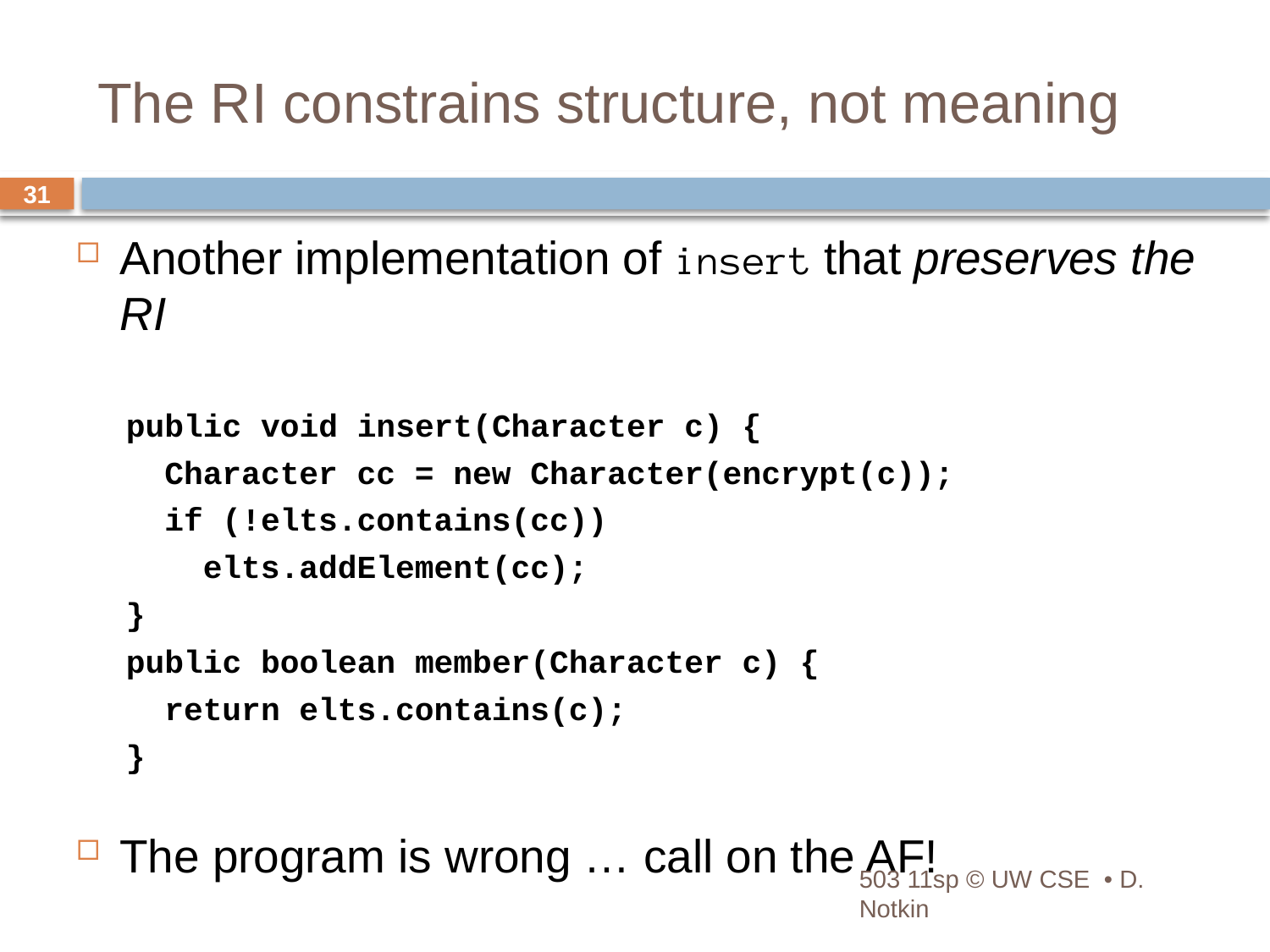

# The RI constrains structure, not meaning
31
Another implementation of insert that preserves the RI
public void insert(Character c) {
  Character cc = new Character(encrypt(c));
  if (!elts.contains(cc))
    elts.addElement(cc);
}
public boolean member(Character c) {
  return elts.contains(c);
}
The program is wrong … call on the AF!
503 11sp © UW CSE  • D. Notkin